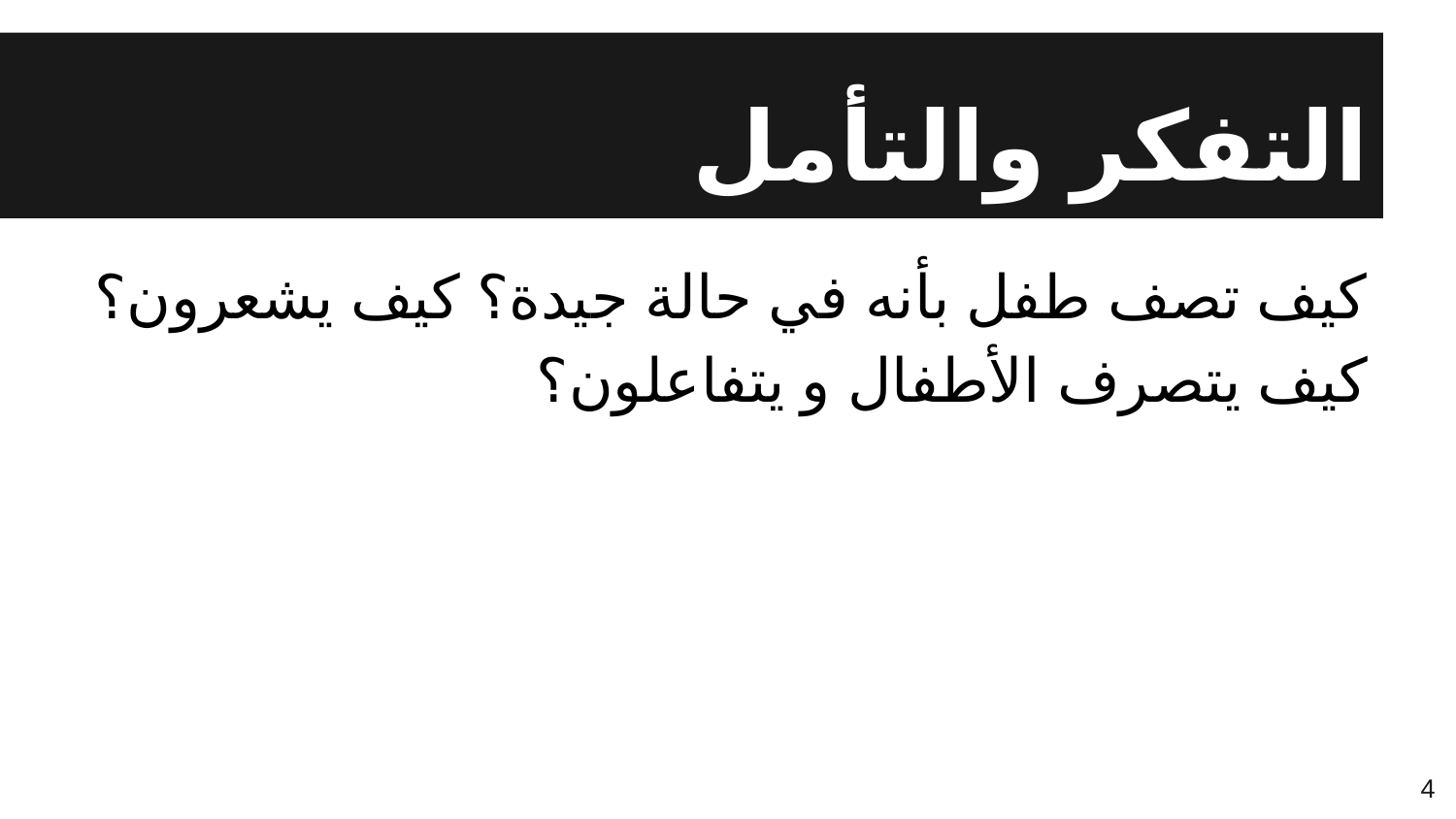

# التفكر والتأمل
كيف تصف طفل بأنه في حالة جيدة؟ كيف يشعرون؟ كيف يتصرف الأطفال و يتفاعلون؟
4